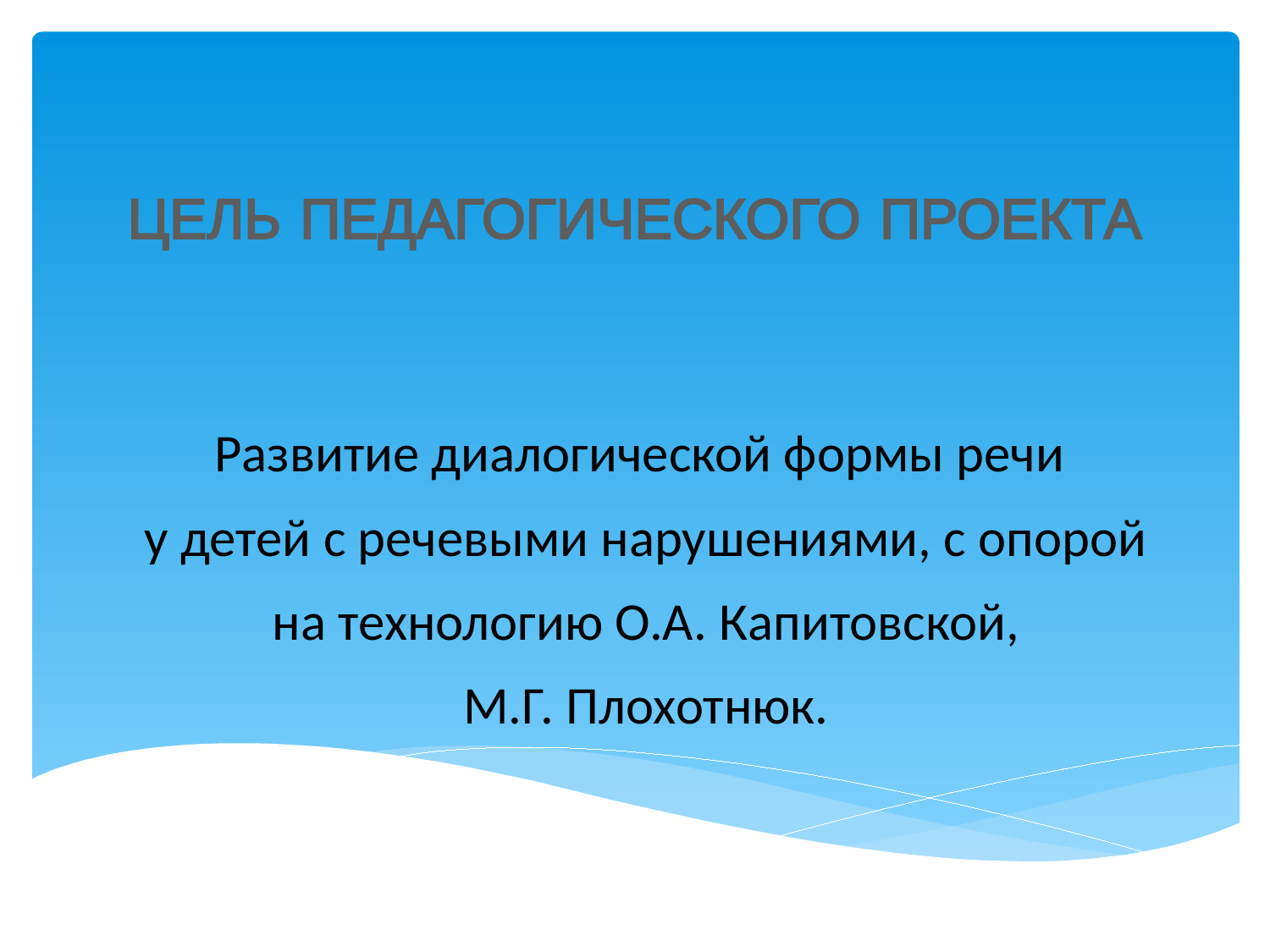

# ЦЕЛЬ ПЕДАГОГИЧЕСКОГО ПРОЕКТА

Развитие диалогической формы речи
 у детей с речевыми нарушениями, с опорой
 на технологию О.А. Капитовской,
 М.Г. Плохотнюк.